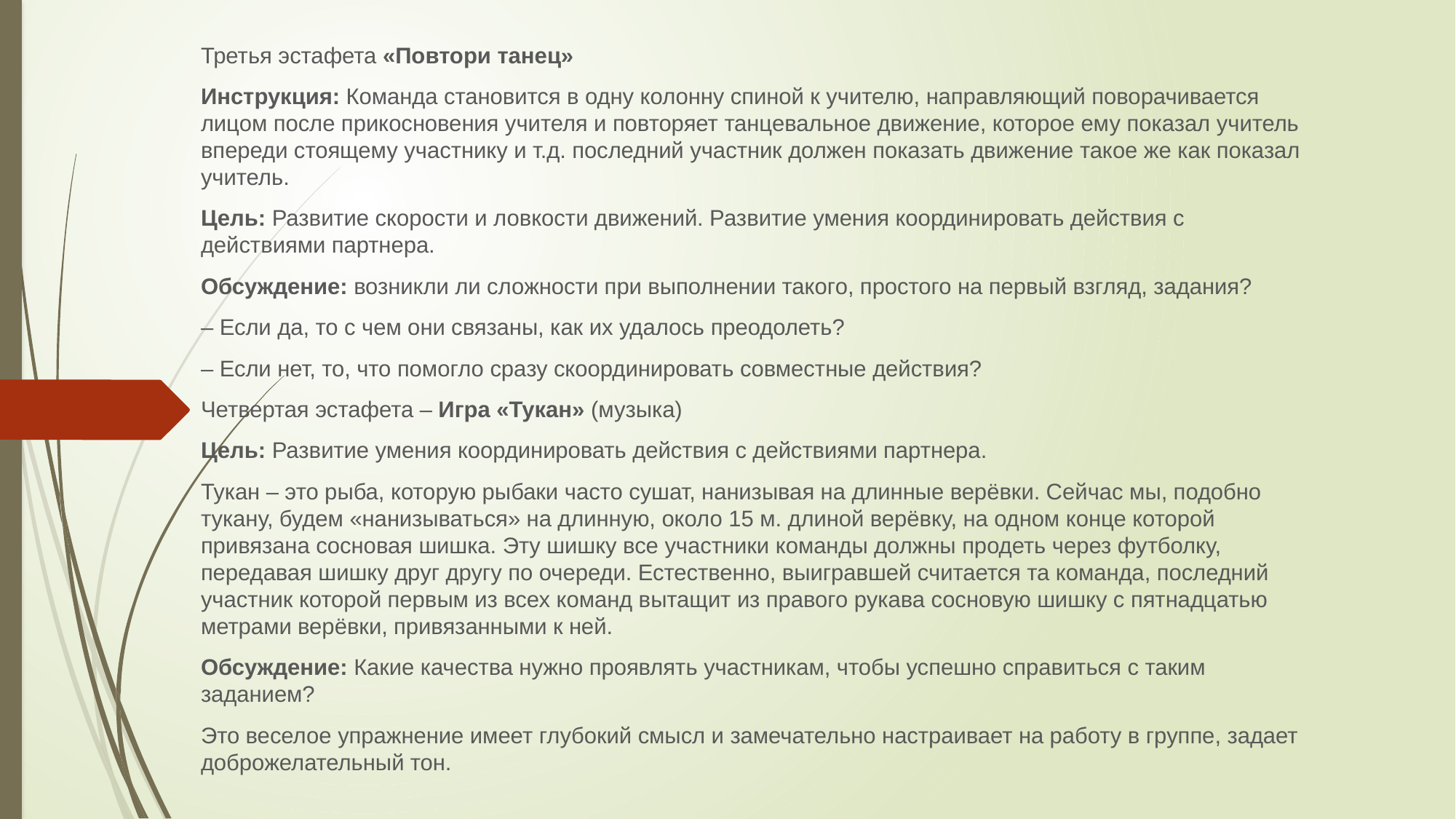

Третья эстафета «Повтори танец»
Инструкция: Команда становится в одну колонну спиной к учителю, направляющий поворачивается лицом после прикосновения учителя и повторяет танцевальное движение, которое ему показал учитель впереди стоящему участнику и т.д. последний участник должен показать движение такое же как показал учитель.
Цель: Развитие скорости и ловкости движений. Развитие умения координировать действия с действиями партнера.
Обсуждение: возникли ли сложности при выполнении такого, простого на первый взгляд, задания?
– Если да, то с чем они связаны, как их удалось преодолеть?
– Если нет, то, что помогло сразу скоординировать совместные действия?
Четвертая эстафета – Игра «Тукан» (музыка)
Цель: Развитие умения координировать действия с действиями партнера.
Тукан – это рыба, которую рыбаки часто сушат, нанизывая на длинные верёвки. Сейчас мы, подобно тукану, будем «нанизываться» на длинную, около 15 м. длиной верёвку, на одном конце которой привязана сосновая шишка. Эту шишку все участники команды должны продеть через футболку, передавая шишку друг другу по очереди. Естественно, выигравшей считается та команда, последний участник которой первым из всех команд вытащит из правого рукава сосновую шишку с пятнадцатью метрами верёвки, привязанными к ней.
Обсуждение: Какие качества нужно проявлять участникам, чтобы успешно справиться с таким заданием?
Это веселое упражнение имеет глубокий смысл и замечательно настраивает на работу в группе, задает доброжелательный тон.